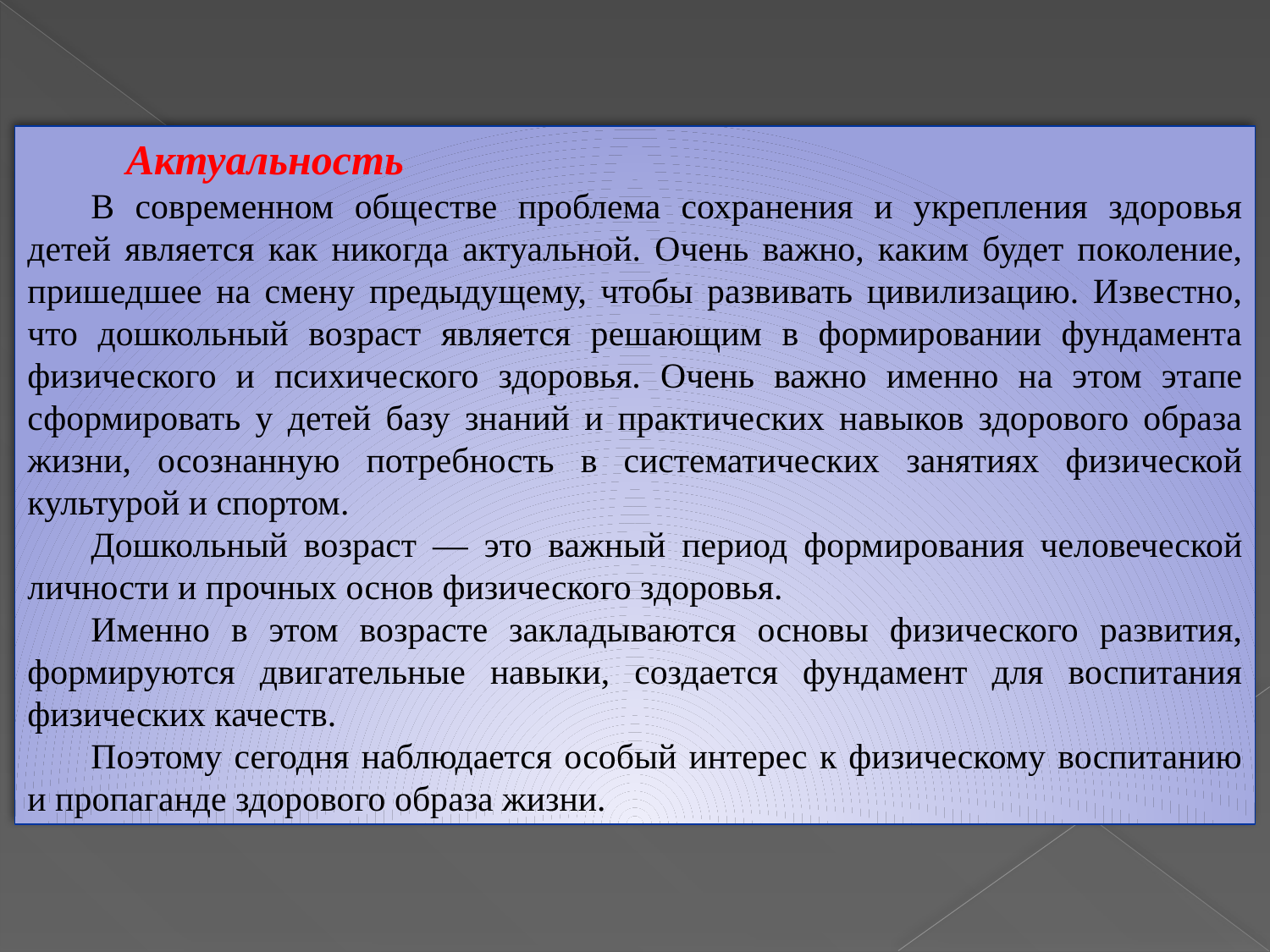

Актуальность
В современном обществе проблема сохранения и укрепления здоровья детей является как никогда актуальной. Очень важно, каким будет поколение, пришедшее на смену предыдущему, чтобы развивать цивилизацию. Известно, что дошкольный возраст является решающим в формировании фундамента физического и психического здоровья. Очень важно именно на этом этапе сформировать у детей базу знаний и практических навыков здорового образа жизни, осознанную потребность в систематических занятиях физической культурой и спортом.
Дошкольный возраст — это важный период формирования человеческой личности и прочных основ физического здоровья.
Именно в этом возрасте закладываются основы физического развития, формируются двигательные навыки, создается фундамент для воспитания физических качеств.
Поэтому сегодня наблюдается особый интерес к физическому воспитанию и пропаганде здорового образа жизни.